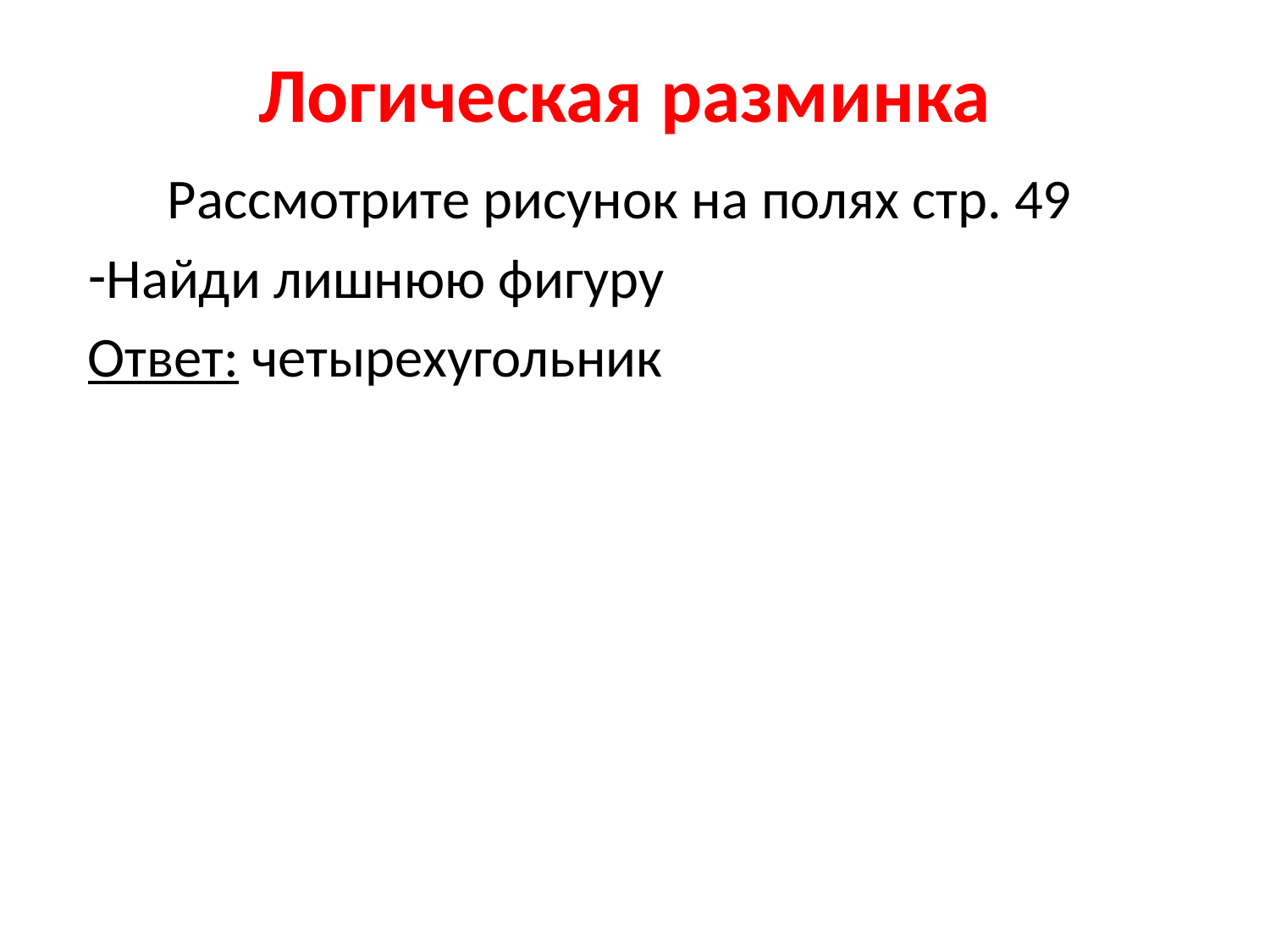

# Логическая разминка
Рассмотрите рисунок на полях стр. 49
Найди лишнюю фигуру
Ответ: четырехугольник